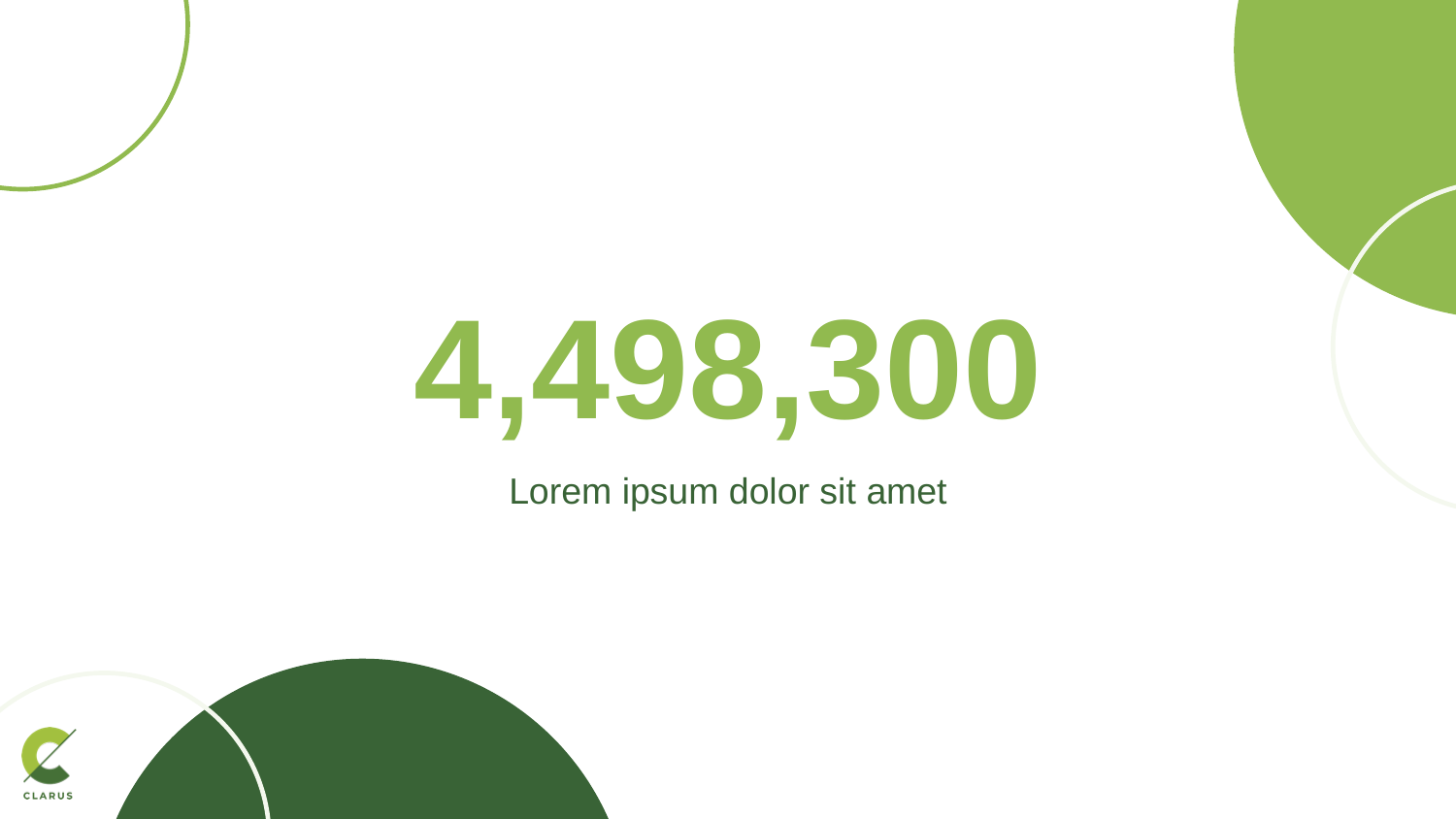

# 4,498,300
Lorem ipsum dolor sit amet